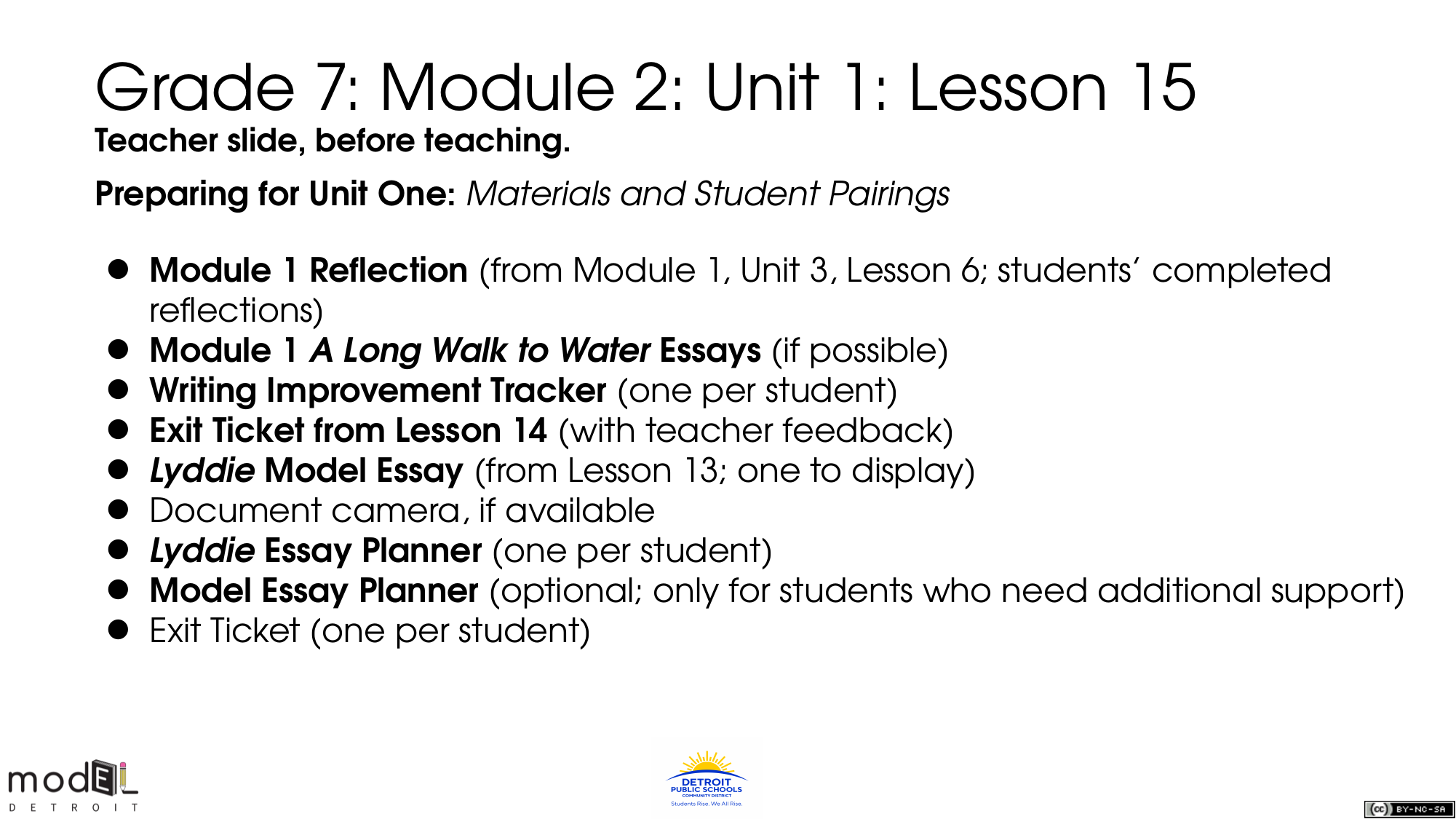

Grade 7: Module 2: Unit 1: Lesson 15
Teacher slide, before teaching.
Preparing for Unit One: Materials and Student Pairings

Module 1 Reflection (from Module 1, Unit 3, Lesson 6; students’ completed reflections)
Module 1 A Long Walk to Water Essays (if possible)
Writing Improvement Tracker (one per student)
Exit Ticket from Lesson 14 (with teacher feedback)
Lyddie Model Essay (from Lesson 13; one to display)
Document camera, if available
Lyddie Essay Planner (one per student)
Model Essay Planner (optional; only for students who need additional support)
Exit Ticket (one per student)